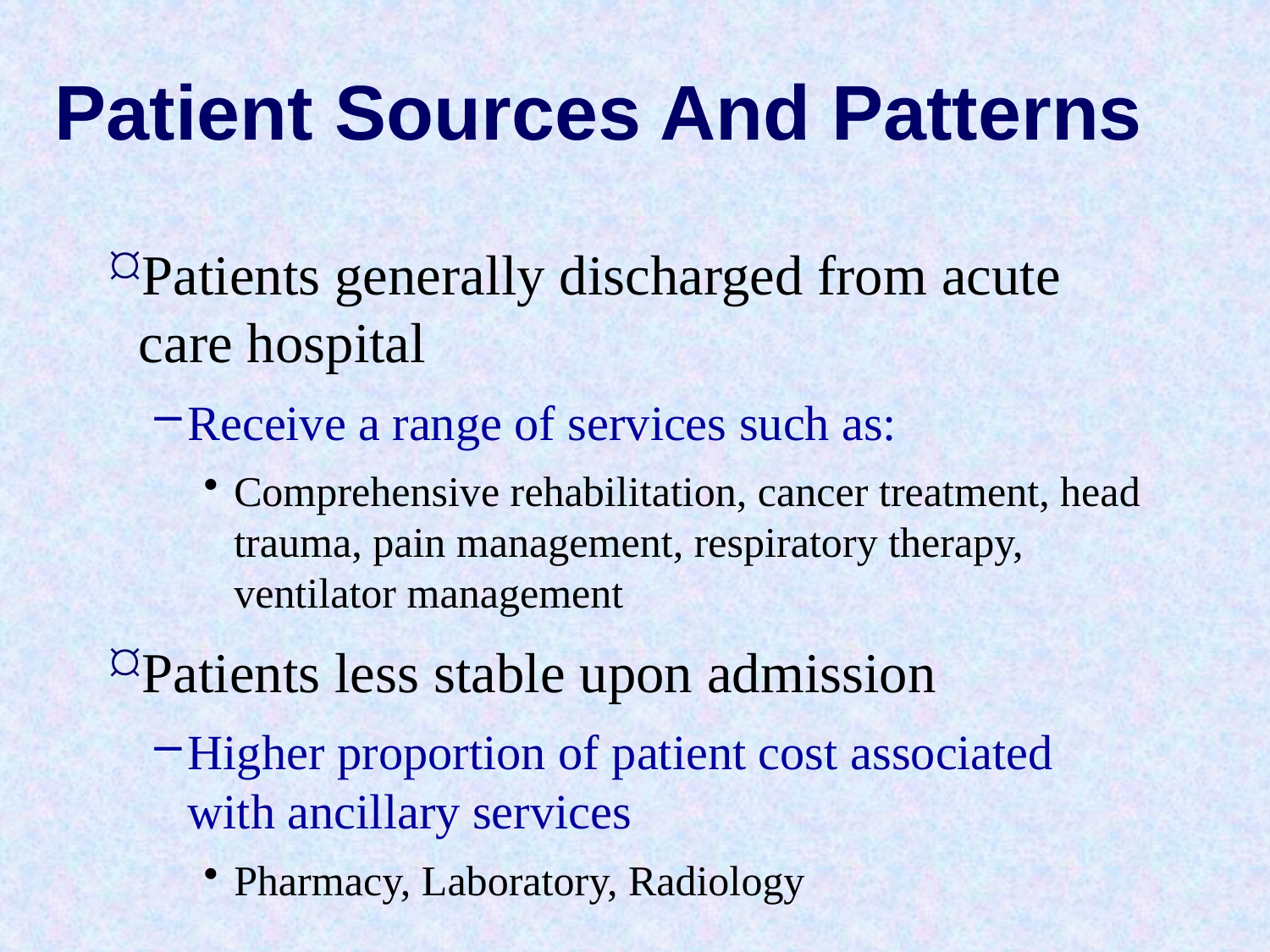

# Patient Sources And Patterns
Patients generally discharged from acute care hospital
Receive a range of services such as:
Comprehensive rehabilitation, cancer treatment, head trauma, pain management, respiratory therapy, ventilator management
Patients less stable upon admission
Higher proportion of patient cost associated with ancillary services
Pharmacy, Laboratory, Radiology